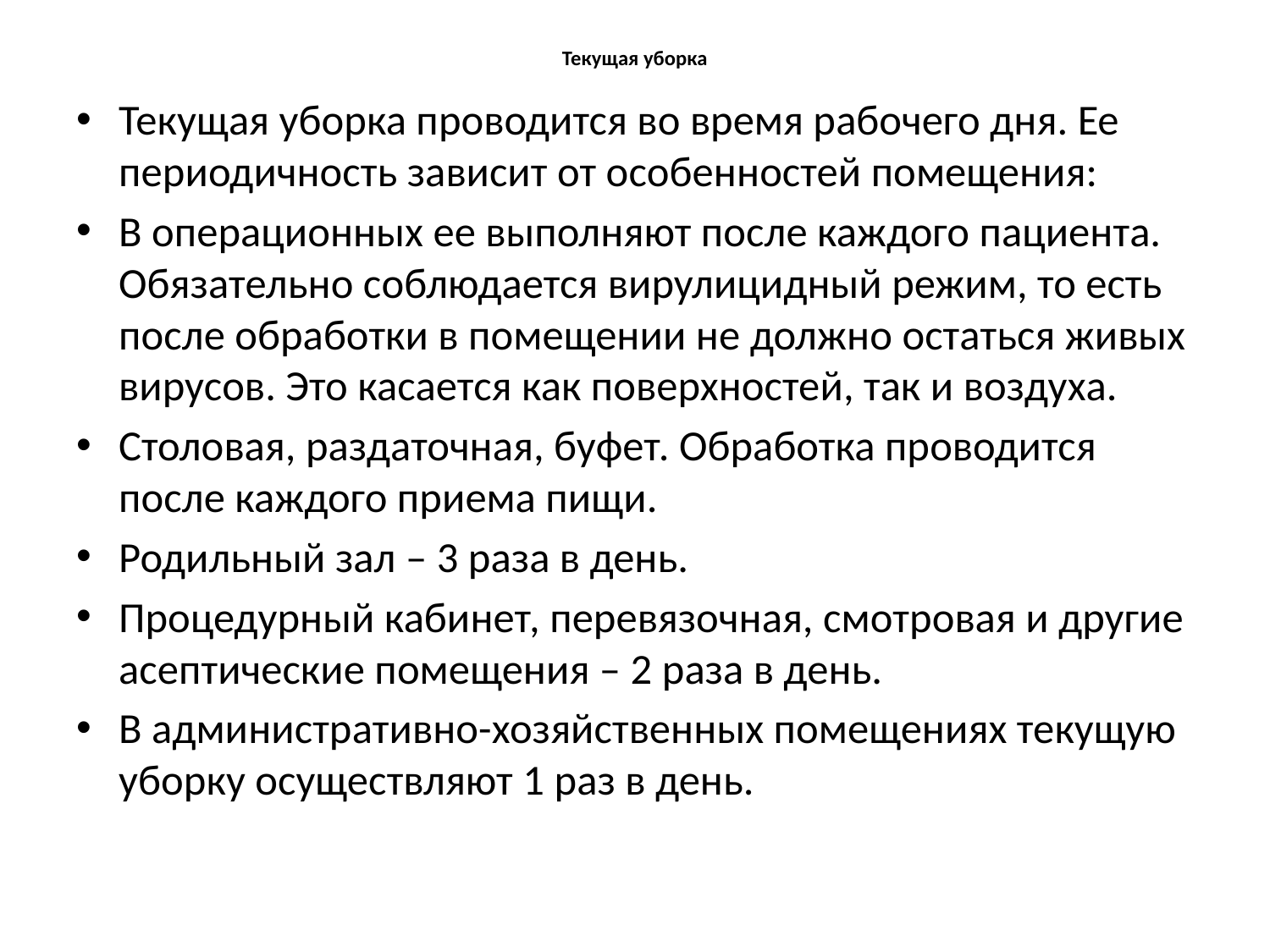

# Текущая уборка
Текущая уборка проводится во время рабочего дня. Ее периодичность зависит от особенностей помещения:
В операционных ее выполняют после каждого пациента. Обязательно соблюдается вирулицидный режим, то есть после обработки в помещении не должно остаться живых вирусов. Это касается как поверхностей, так и воздуха.
Столовая, раздаточная, буфет. Обработка проводится после каждого приема пищи.
Родильный зал – 3 раза в день.
Процедурный кабинет, перевязочная, смотровая и другие асептические помещения – 2 раза в день.
В административно-хозяйственных помещениях текущую уборку осуществляют 1 раз в день.